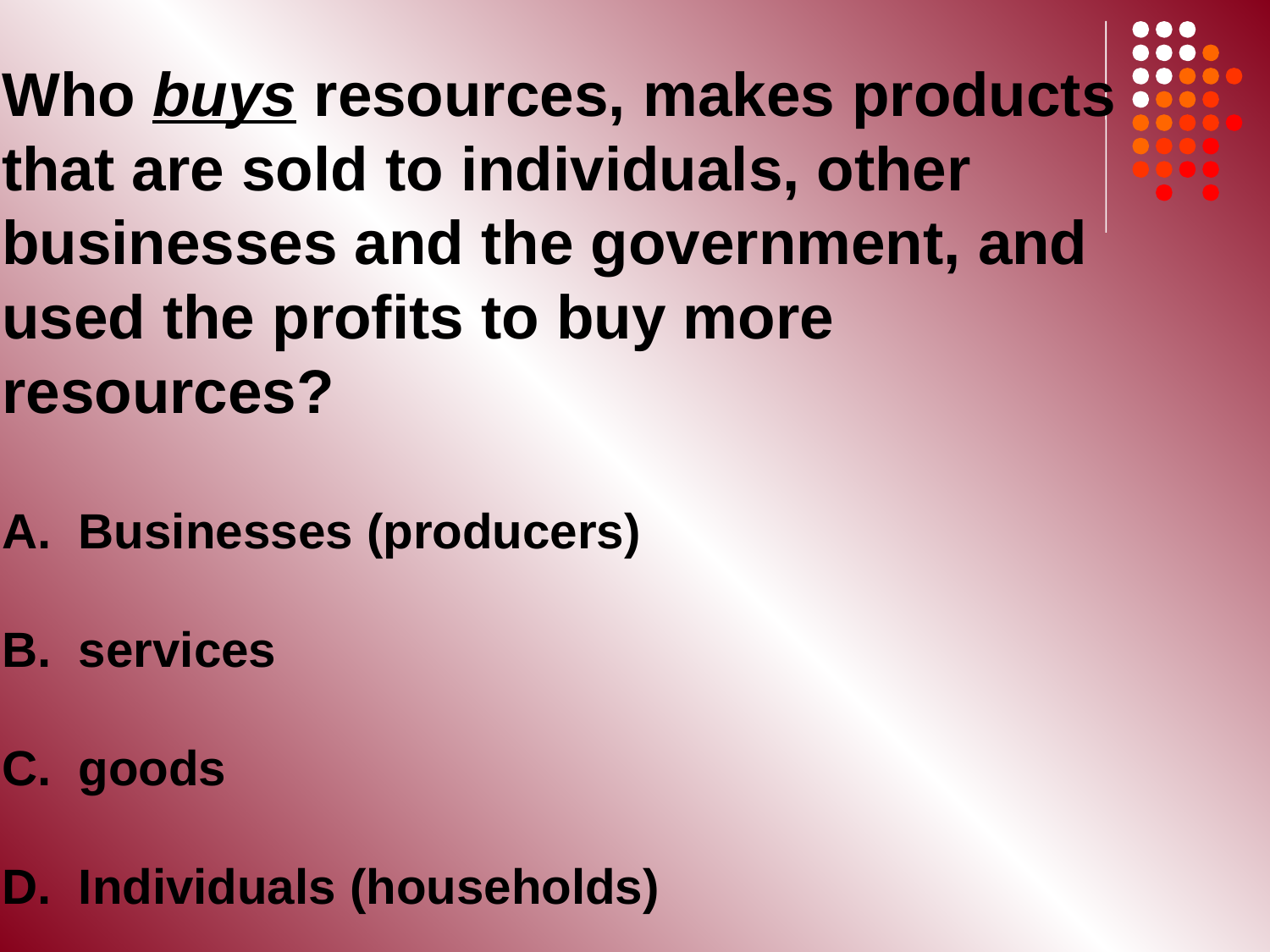

Who buys resources, makes products that are sold to individuals, other businesses and the government, and used the profits to buy more resources?
A.  Businesses (producers)
B.  services
C.  goods
D.  Individuals (households)